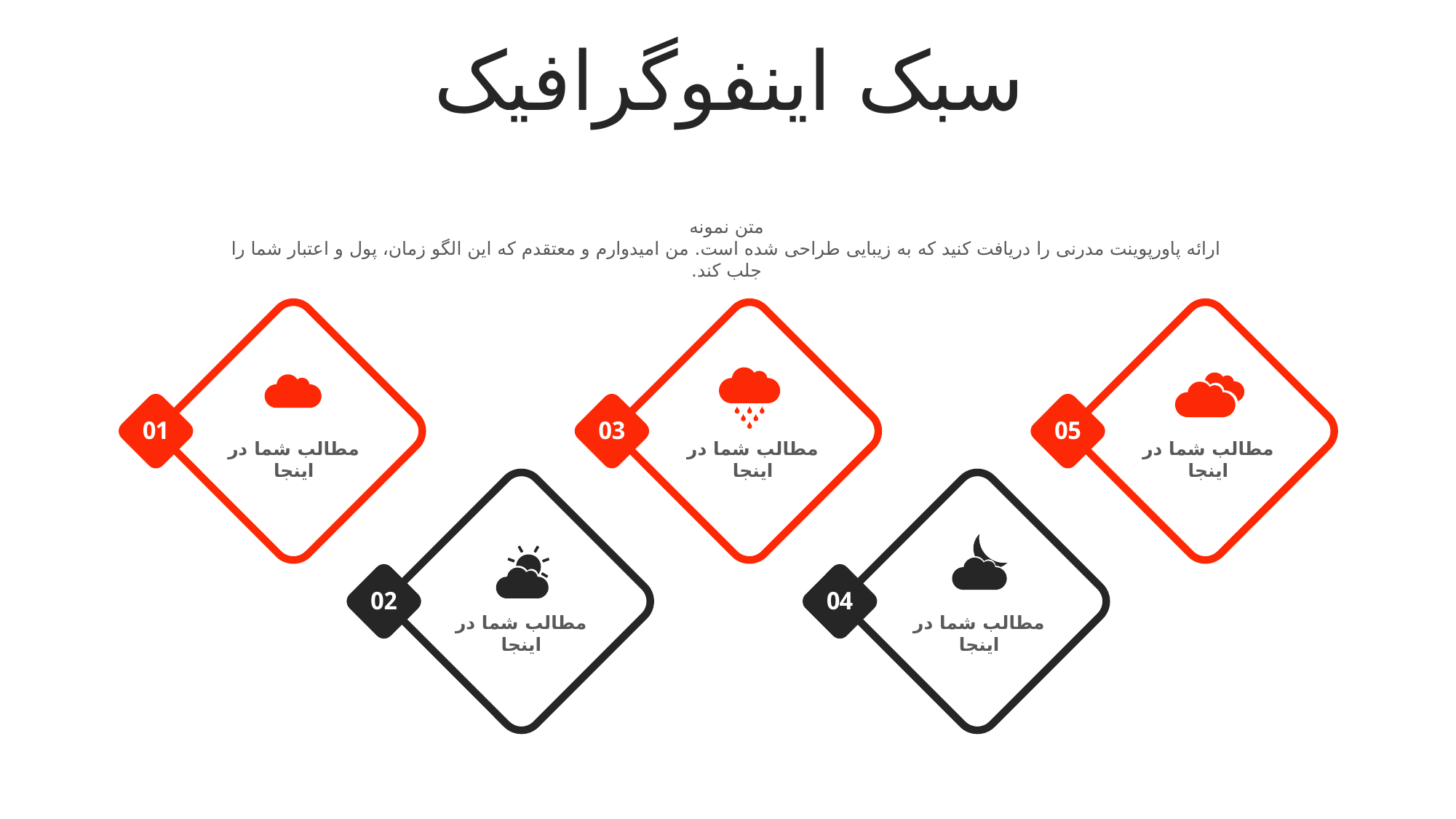

سبک اینفوگرافیک
متن نمونه
ارائه پاورپوینت مدرنی را دریافت کنید که به زیبایی طراحی شده است. من امیدوارم و معتقدم که این الگو زمان، پول و اعتبار شما را جلب کند.

01

03

05

مطالب شما در اینجا
مطالب شما در اینجا
مطالب شما در اینجا

02

04

مطالب شما در اینجا
مطالب شما در اینجا